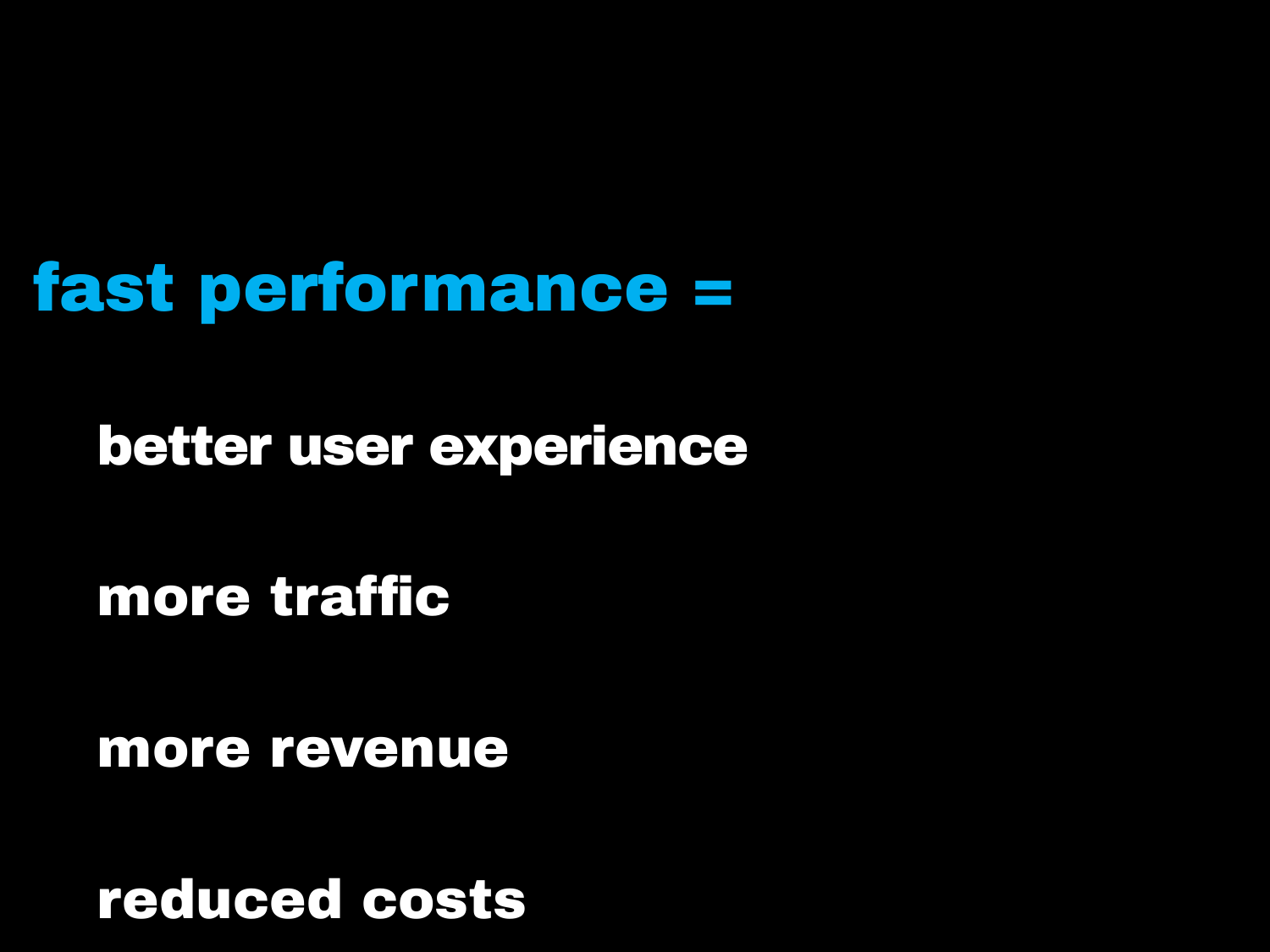

fast performance =
better user experience
more traffic
more revenue
reduced costs